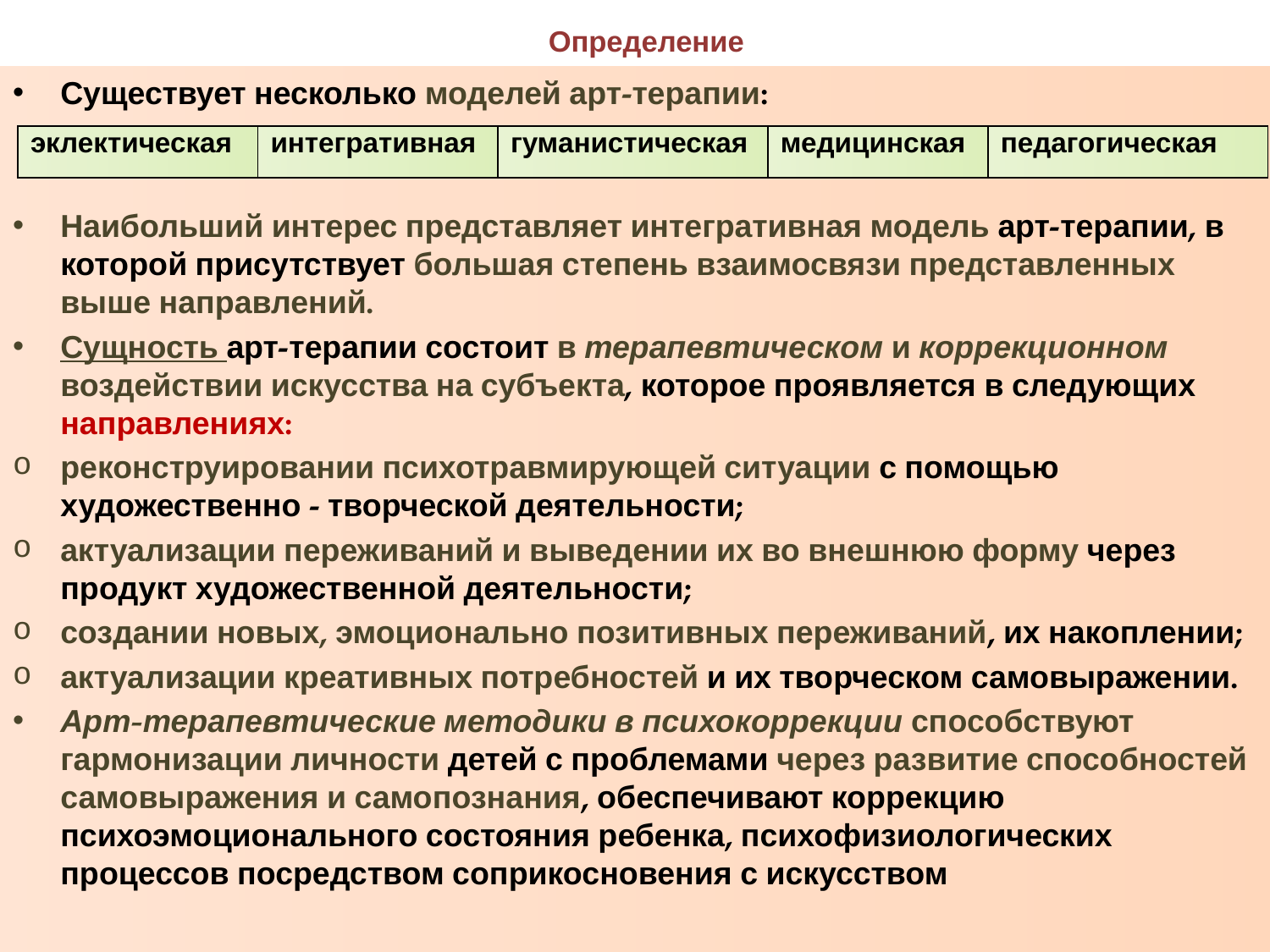

# Определение
Существует несколько моделей арт-терапии:

Наибольший интерес представляет интегративная модель арт-терапии, в которой присутствует большая степень взаимосвязи представленных выше направлений.
Сущность арт-терапии состоит в терапевтическом и коррекционном воздействии искусства на субъекта, которое проявляется в следующих направлениях:
реконструировании психотравмирующей ситуации с помощью художественно - творческой деятельности;
актуализации переживаний и выведении их во внешнюю форму через продукт художественной деятельности;
создании новых, эмоционально позитивных переживаний, их накоплении;
актуализации креативных потребностей и их творческом самовыражении.
Арт-терапевтические методики в психокоррекции способствуют гармонизации личности детей с проблемами через развитие способностей самовыражения и самопознания, обеспечивают коррекцию психоэмоционального состояния ребенка, психофизиологических процессов посредством соприкосновения с искусством

| эклектическая | интегративная | гуманистическая | медицинская | педагогическая |
| --- | --- | --- | --- | --- |